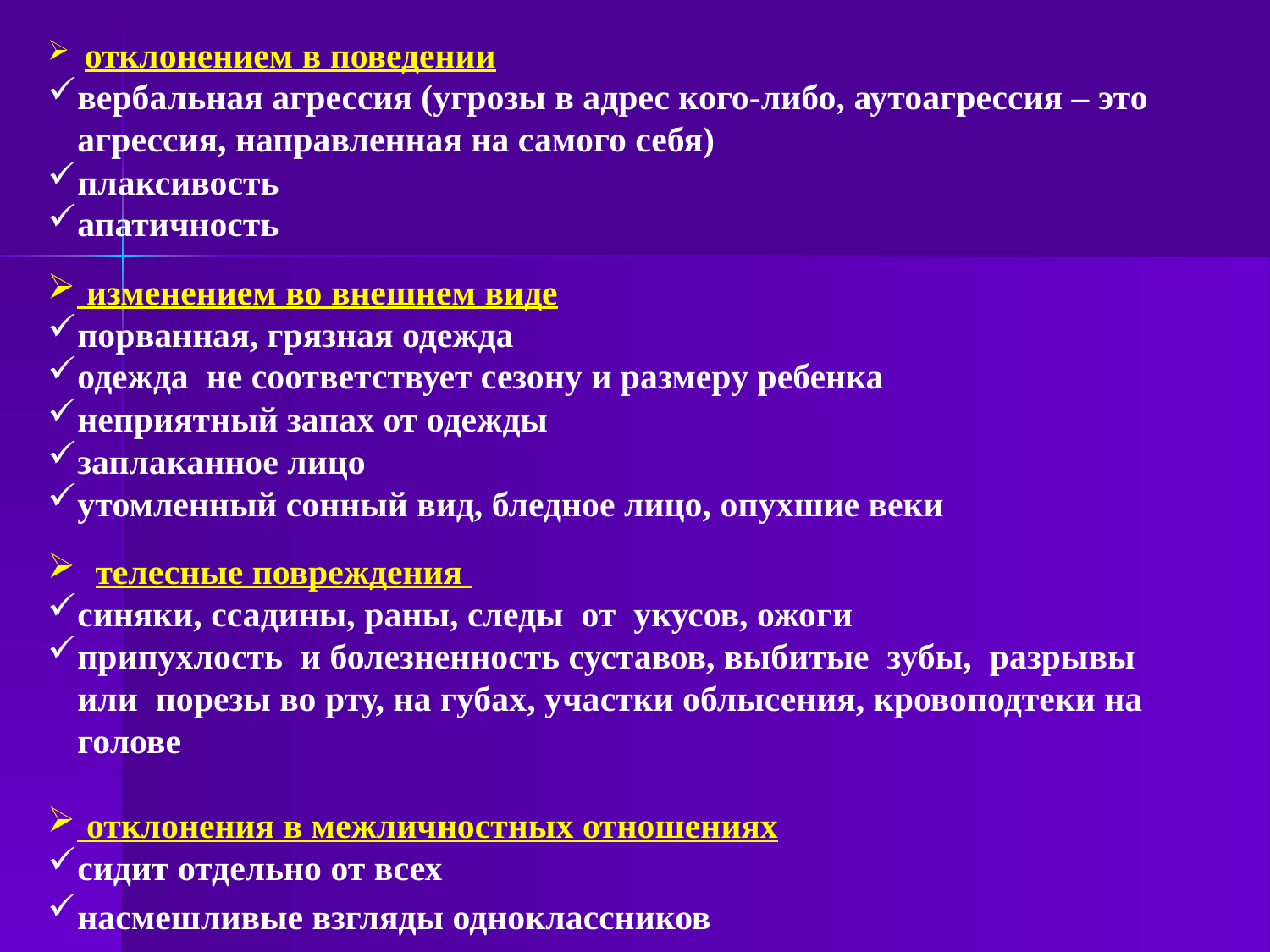

отклонением в поведении
вербальная агрессия (угрозы в адрес кого-либо, аутоагрессия – это агрессия, направленная на самого себя)
плаксивость
апатичность

 изменением во внешнем виде
порванная, грязная одежда
одежда  не соответствует сезону и размеру ребенка
неприятный запах от одежды
заплаканное лицо
утомленный сонный вид, бледное лицо, опухшие веки

  телесные повреждения
синяки, ссадины, раны, следы  от  укусов, ожоги
припухлость  и болезненность суставов, выбитые  зубы,  разрывы  или  порезы во рту, на губах, участки облысения, кровоподтеки на голове

 отклонения в межличностных отношениях
сидит отдельно от всех
насмешливые взгляды одноклассников